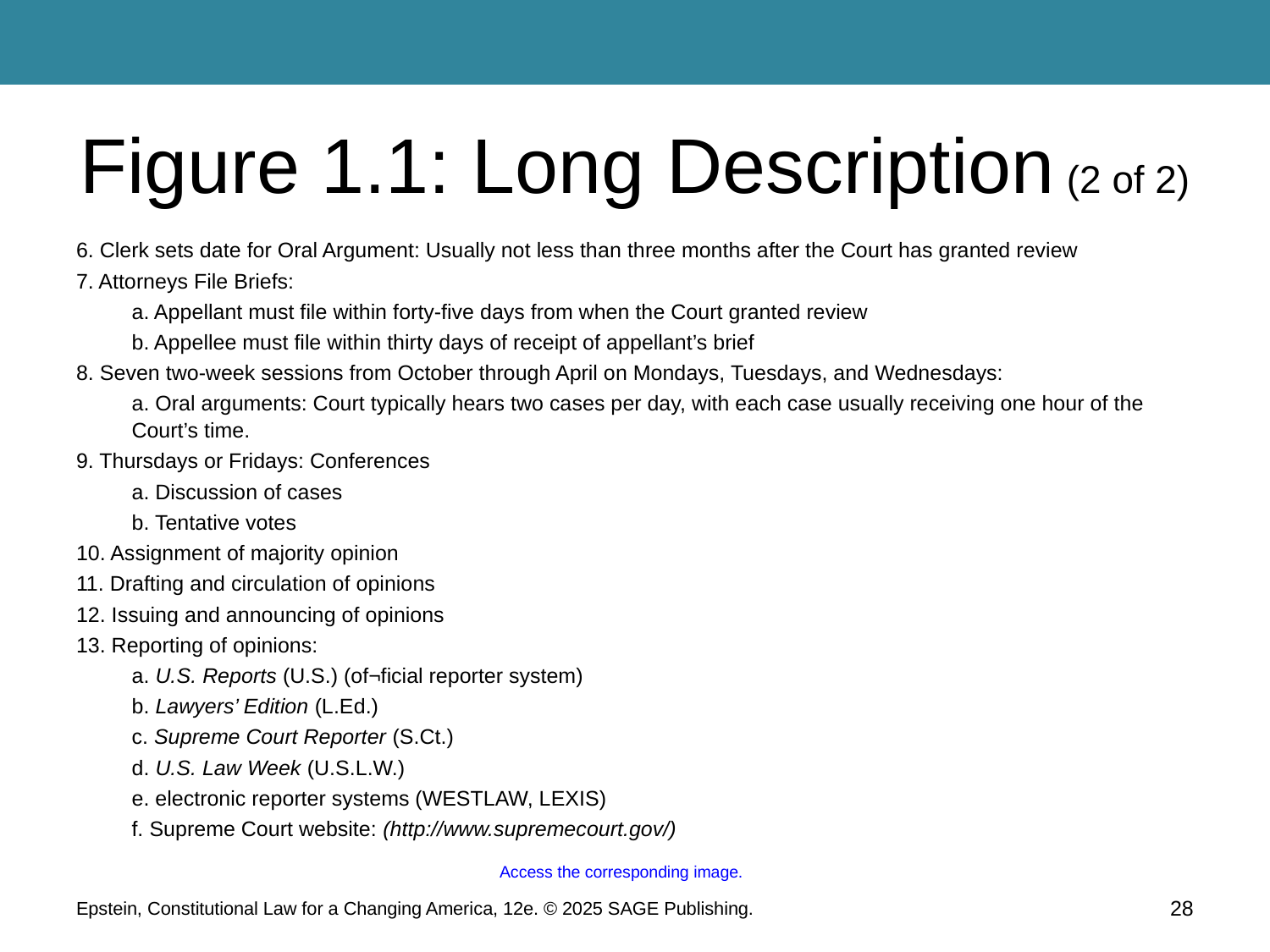

# Figure 1.1: Long Description (2 of 2)
6. Clerk sets date for Oral Argument: Usually not less than three months after the Court has granted review
7. Attorneys File Briefs:
a. Appellant must file within forty-five days from when the Court granted review
b. Appellee must file within thirty days of receipt of appellant’s brief
8. Seven two-week sessions from October through April on Mondays, Tuesdays, and Wednesdays:
a. Oral arguments: Court typically hears two cases per day, with each case usually receiving one hour of the Court’s time.
9. Thursdays or Fridays: Conferences
a. Discussion of cases
b. Tentative votes
10. Assignment of majority opinion
11. Drafting and circulation of opinions
12. Issuing and announcing of opinions
13. Reporting of opinions:
a. U.S. Reports (U.S.) (of¬ficial reporter system)
b. Lawyers’ Edition (L.Ed.)
c. Supreme Court Reporter (S.Ct.)
d. U.S. Law Week (U.S.L.W.)
e. electronic reporter systems (WESTLAW, LEXIS)
f. Supreme Court website: (http://www.supremecourt.gov/)
Access the corresponding image.
28
Epstein, Constitutional Law for a Changing America, 12e. © 2025 SAGE Publishing.